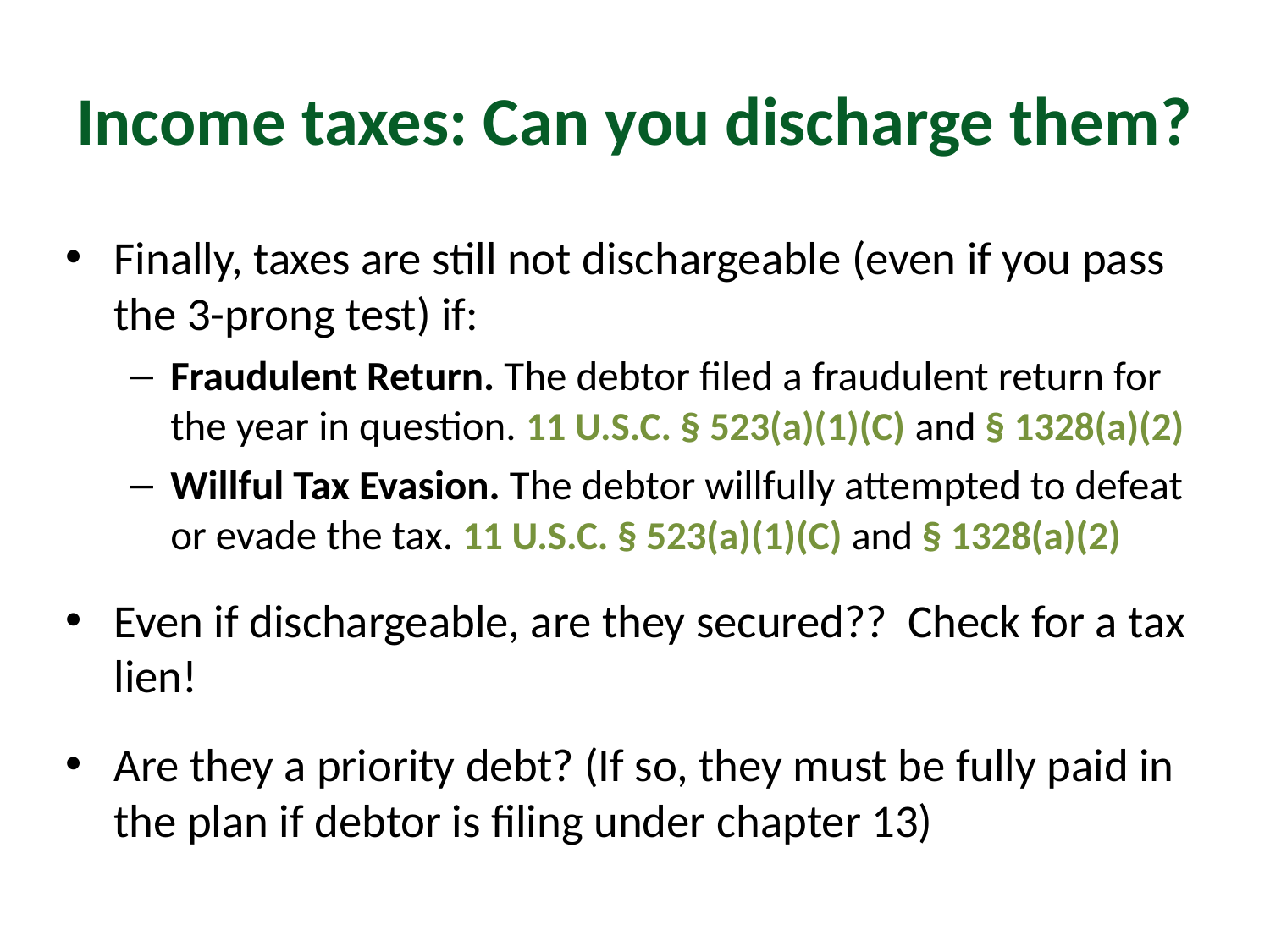

# Income taxes: Can you discharge them?
Finally, taxes are still not dischargeable (even if you pass the 3-prong test) if:
Fraudulent Return. The debtor filed a fraudulent return for the year in question. 11 U.S.C. § 523(a)(1)(C) and § 1328(a)(2)
Willful Tax Evasion. The debtor willfully attempted to defeat or evade the tax. 11 U.S.C. § 523(a)(1)(C) and § 1328(a)(2)
Even if dischargeable, are they secured??  Check for a tax lien!
Are they a priority debt? (If so, they must be fully paid in the plan if debtor is filing under chapter 13)